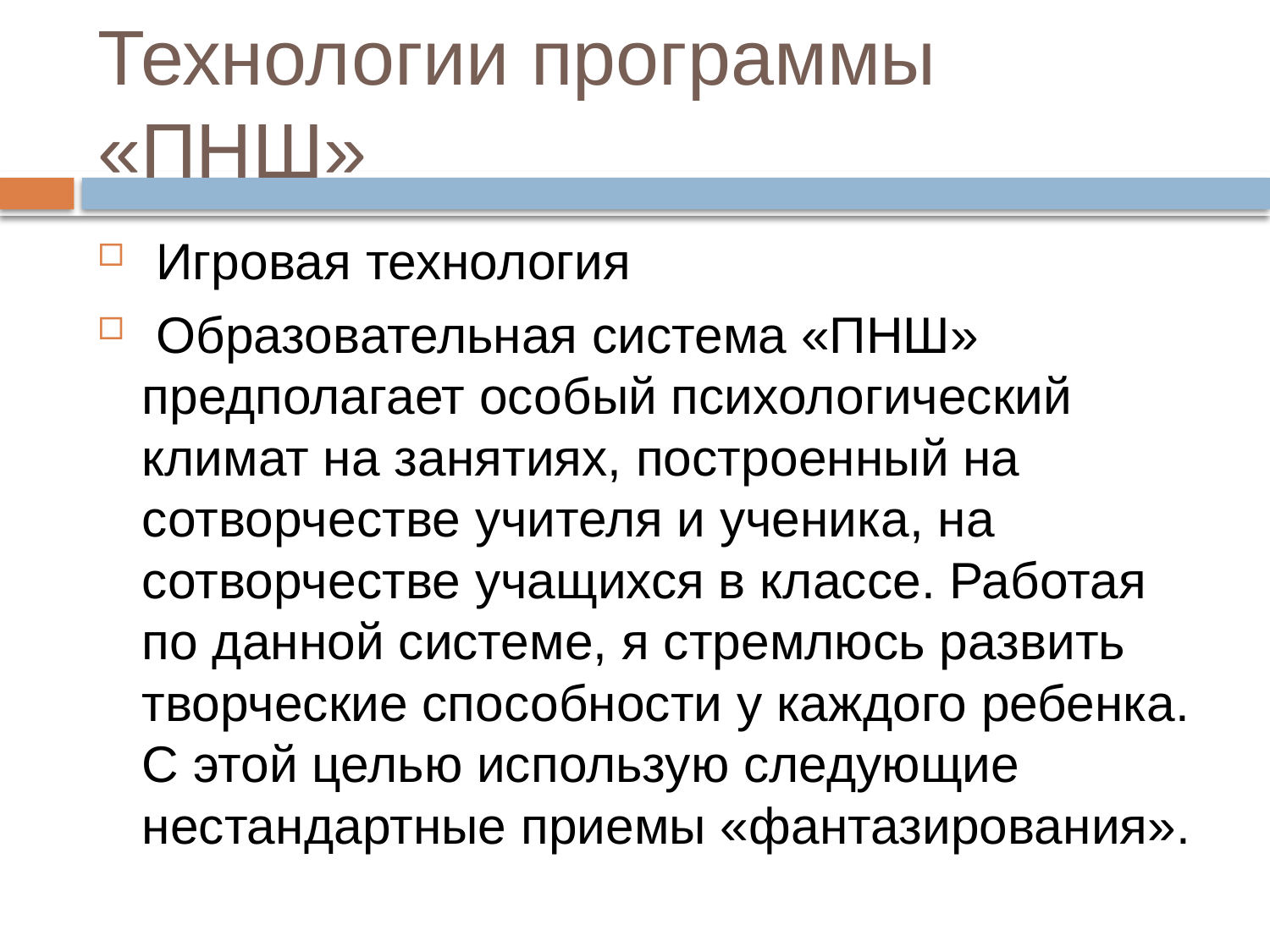

# Технологии программы «ПНШ»
 Игровая технология
 Образовательная система «ПНШ» предполагает особый психологический климат на занятиях, построенный на сотворчестве учителя и ученика, на сотворчестве учащихся в классе. Работая по данной системе, я стремлюсь развить творческие способности у каждого ребенка. С этой целью использую следующие нестандартные приемы «фантазирования».